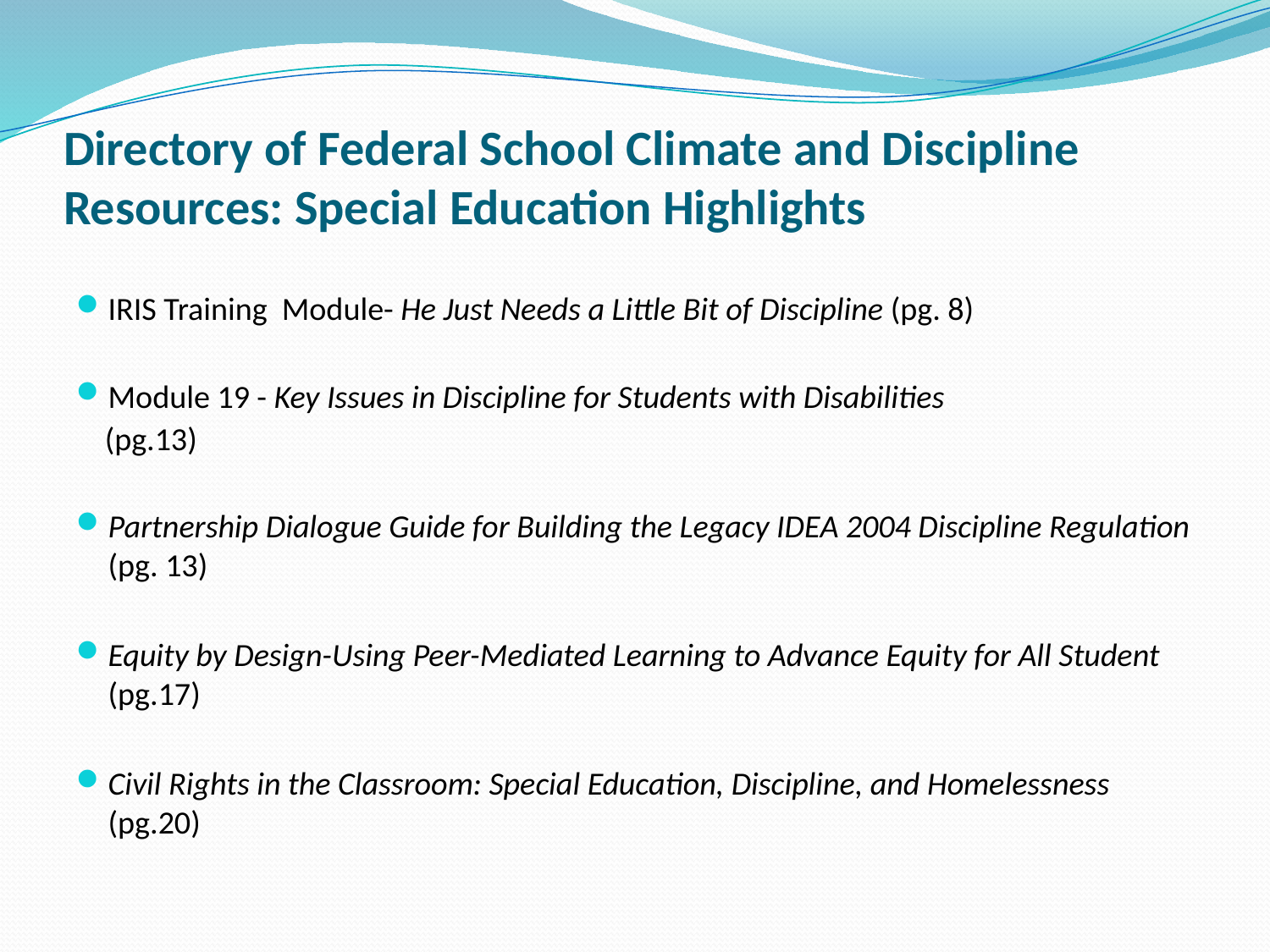

# Directory of Federal School Climate and Discipline Resources: Special Education Highlights

IRIS Training  Module- He Just Needs a Little Bit of Discipline (pg. 8)

Module 19 - Key Issues in Discipline for Students with Disabilities
    (pg.13)

Partnership Dialogue Guide for Building the Legacy IDEA 2004 Discipline Regulation (pg. 13)

Equity by Design-Using Peer-Mediated Learning to Advance Equity for All Student (pg.17)

Civil Rights in the Classroom: Special Education, Discipline, and Homelessness (pg.20)